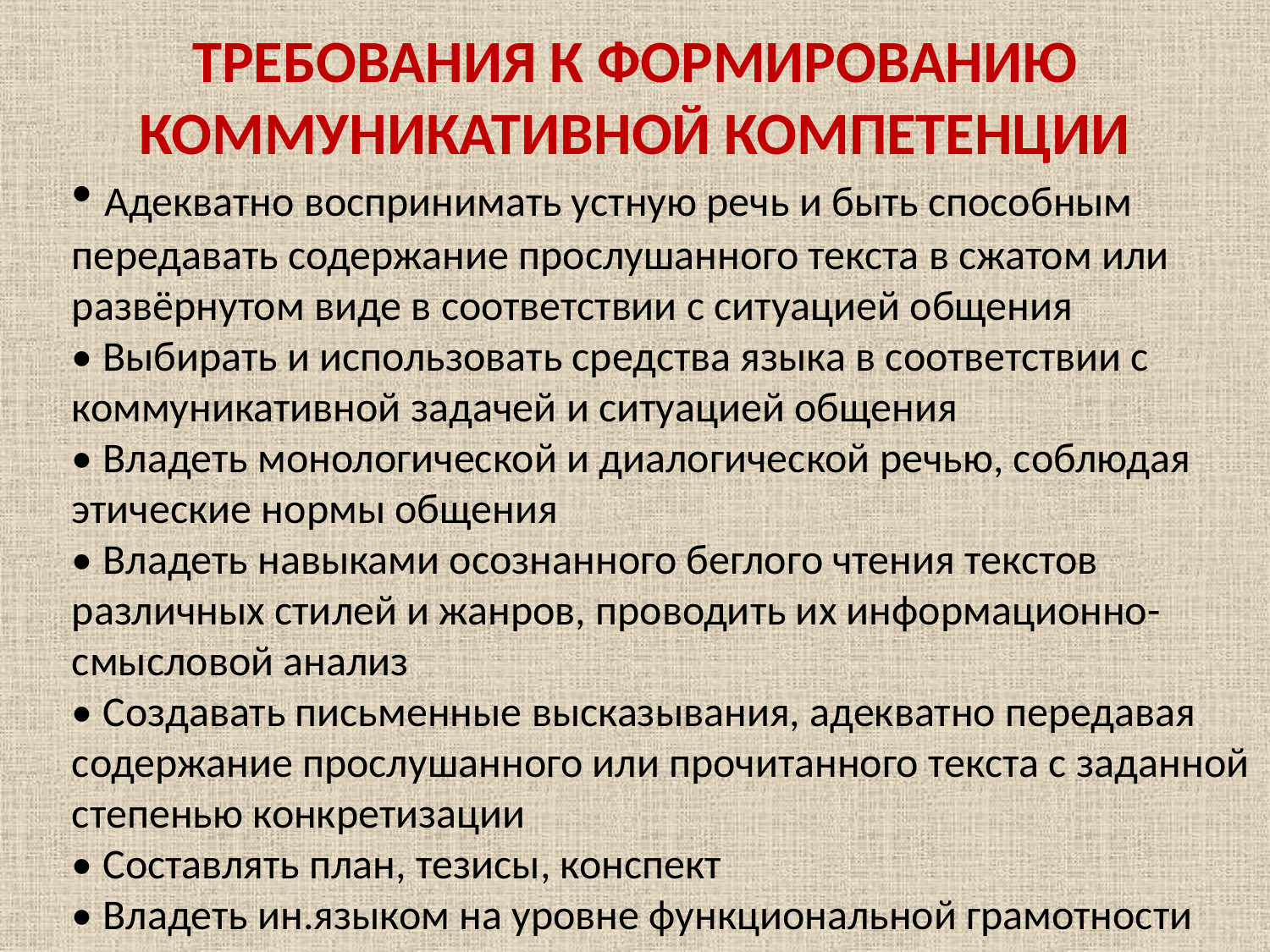

# ТРЕБОВАНИЯ К ФОРМИРОВАНИЮ КОММУНИКАТИВНОЙ КОМПЕТЕНЦИИ
 Адекватно воспринимать устную речь и быть способным передавать содержание прослушанного текста в сжатом или развёрнутом виде в соответствии с ситуацией общения
• Выбирать и использовать средства языка в соответствии с коммуникативной задачей и ситуацией общения
• Владеть монологической и диалогической речью, соблюдая этические нормы общения
• Владеть навыками осознанного беглого чтения текстов различных стилей и жанров, проводить их информационно-смысловой анализ
• Создавать письменные высказывания, адекватно передавая содержание прослушанного или прочитанного текста с заданной степенью конкретизации
• Составлять план, тезисы, конспект
• Владеть ин.языком на уровне функциональной грамотности